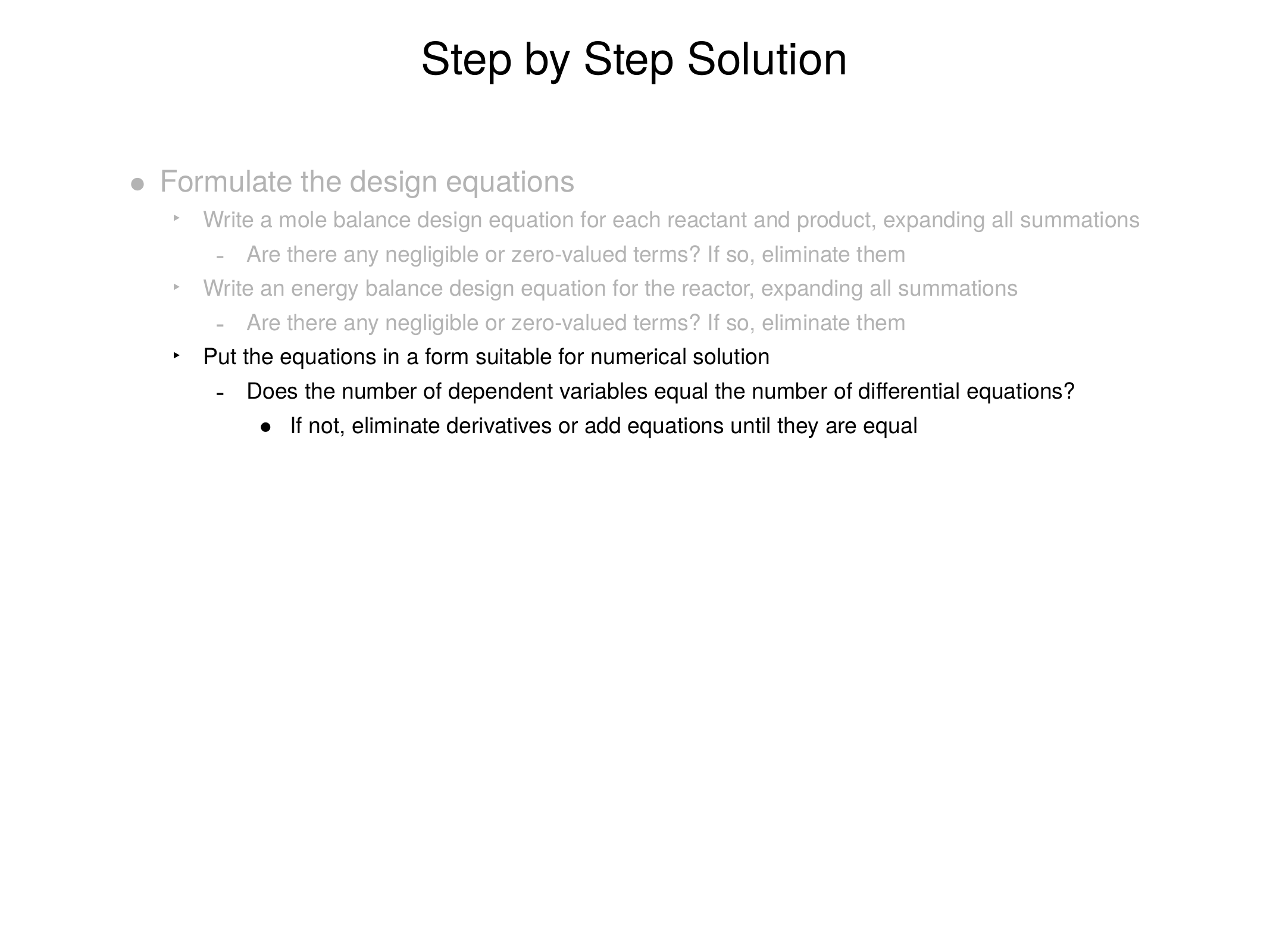

# Step by Step Solution
Formulate the design equations
Write a mole balance design equation for each reactant and product, expanding all summations
Are there any negligible or zero-valued terms? If so, eliminate them
Write an energy balance design equation for the reactor, expanding all summations
Are there any negligible or zero-valued terms? If so, eliminate them
Put the equations in a form suitable for numerical solution
Does the number of dependent variables equal the number of differential equations?
If not, eliminate derivatives or add equations until they are equal